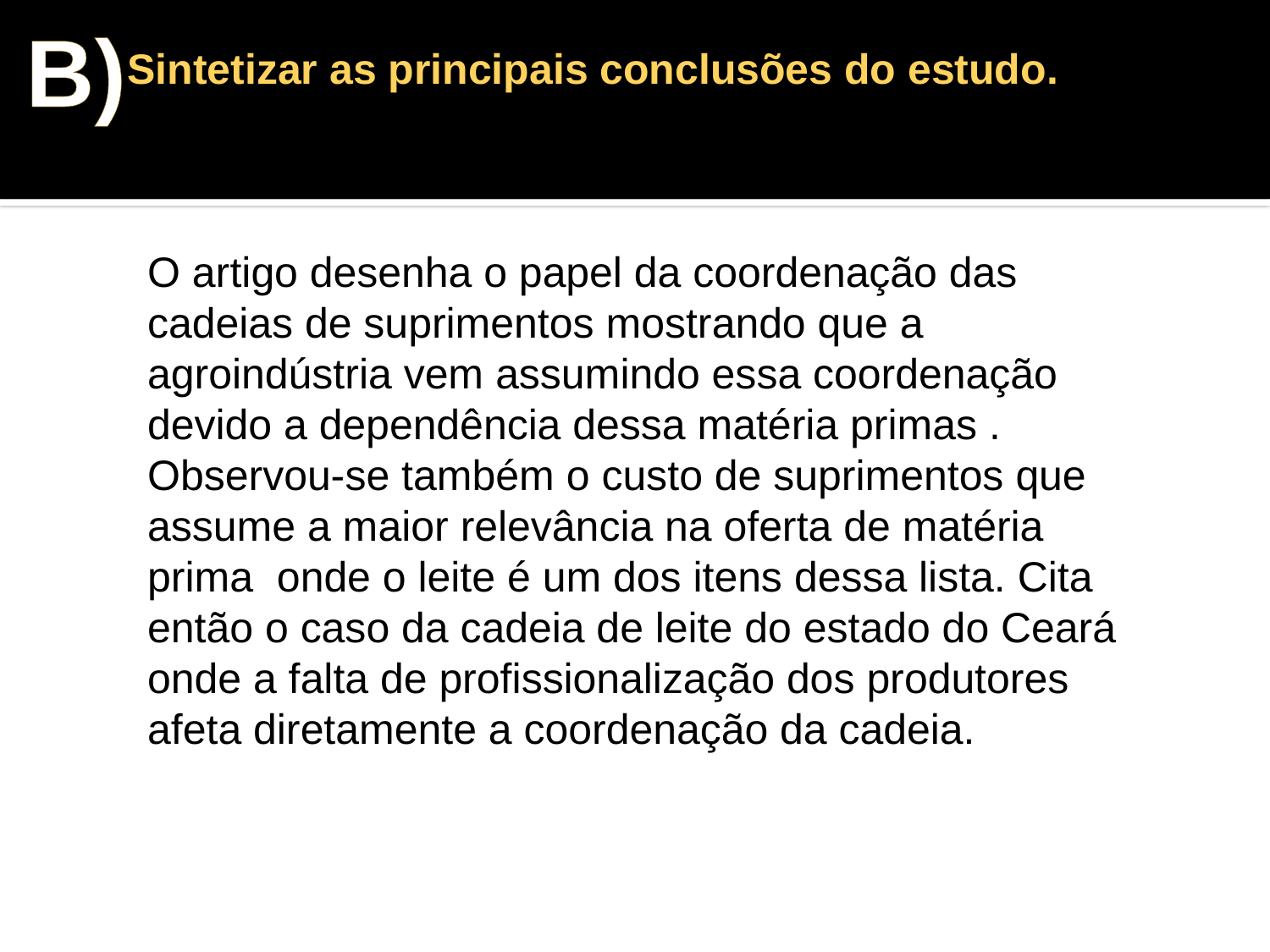

B)
Sintetizar as principais conclusões do estudo.

O artigo desenha o papel da coordenação das cadeias de suprimentos mostrando que a agroindústria vem assumindo essa coordenação devido a dependência dessa matéria primas . Observou-se também o custo de suprimentos que assume a maior relevância na oferta de matéria prima  onde o leite é um dos itens dessa lista. Cita então o caso da cadeia de leite do estado do Ceará onde a falta de profissionalização dos produtores afeta diretamente a coordenação da cadeia.